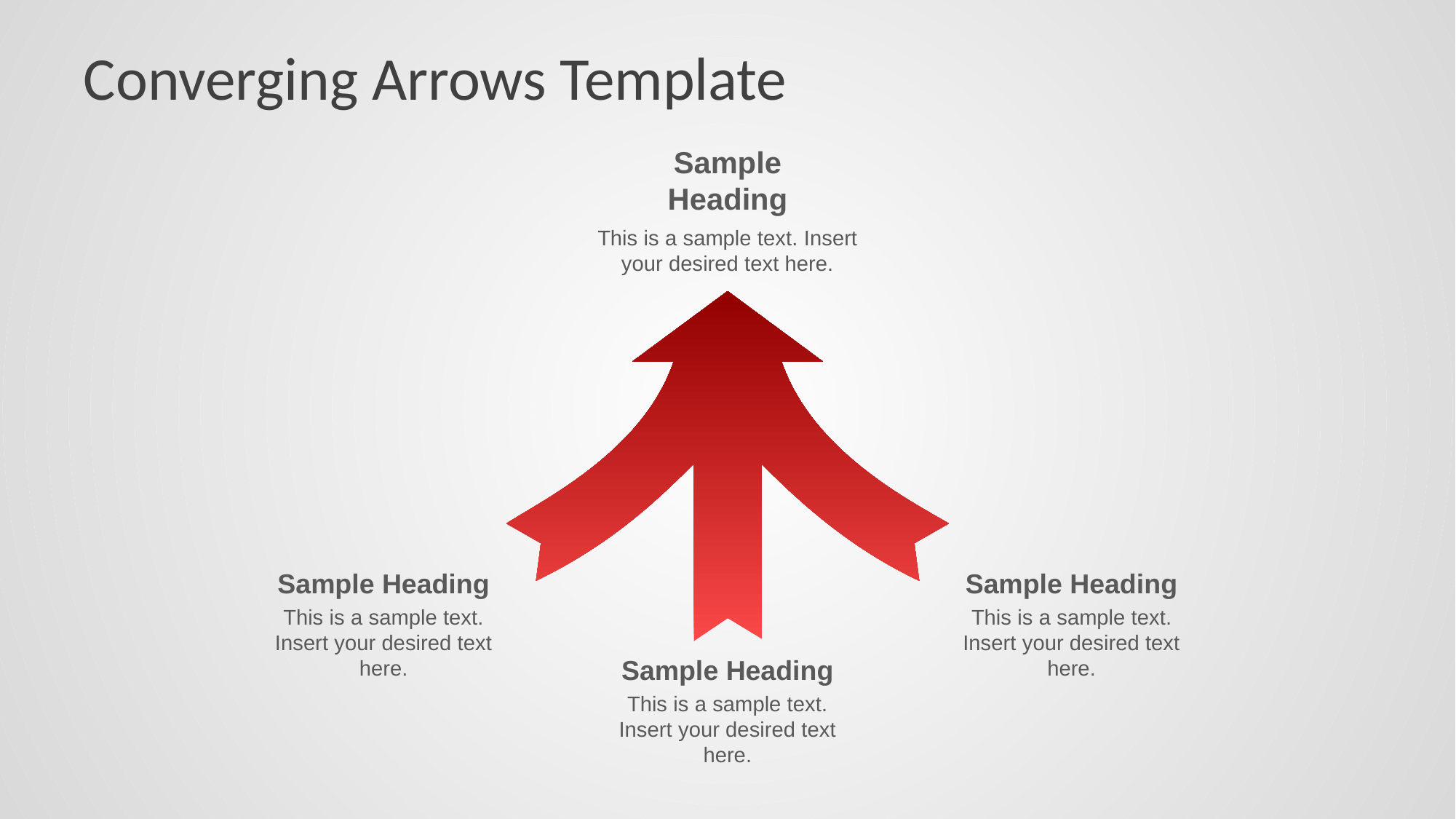

# Converging Arrows Template
Sample Heading
This is a sample text. Insert your desired text here.

Sample Heading
This is a sample text. Insert your desired text here.
Sample Heading
This is a sample text. Insert your desired text here.
Sample Heading
This is a sample text. Insert your desired text here.